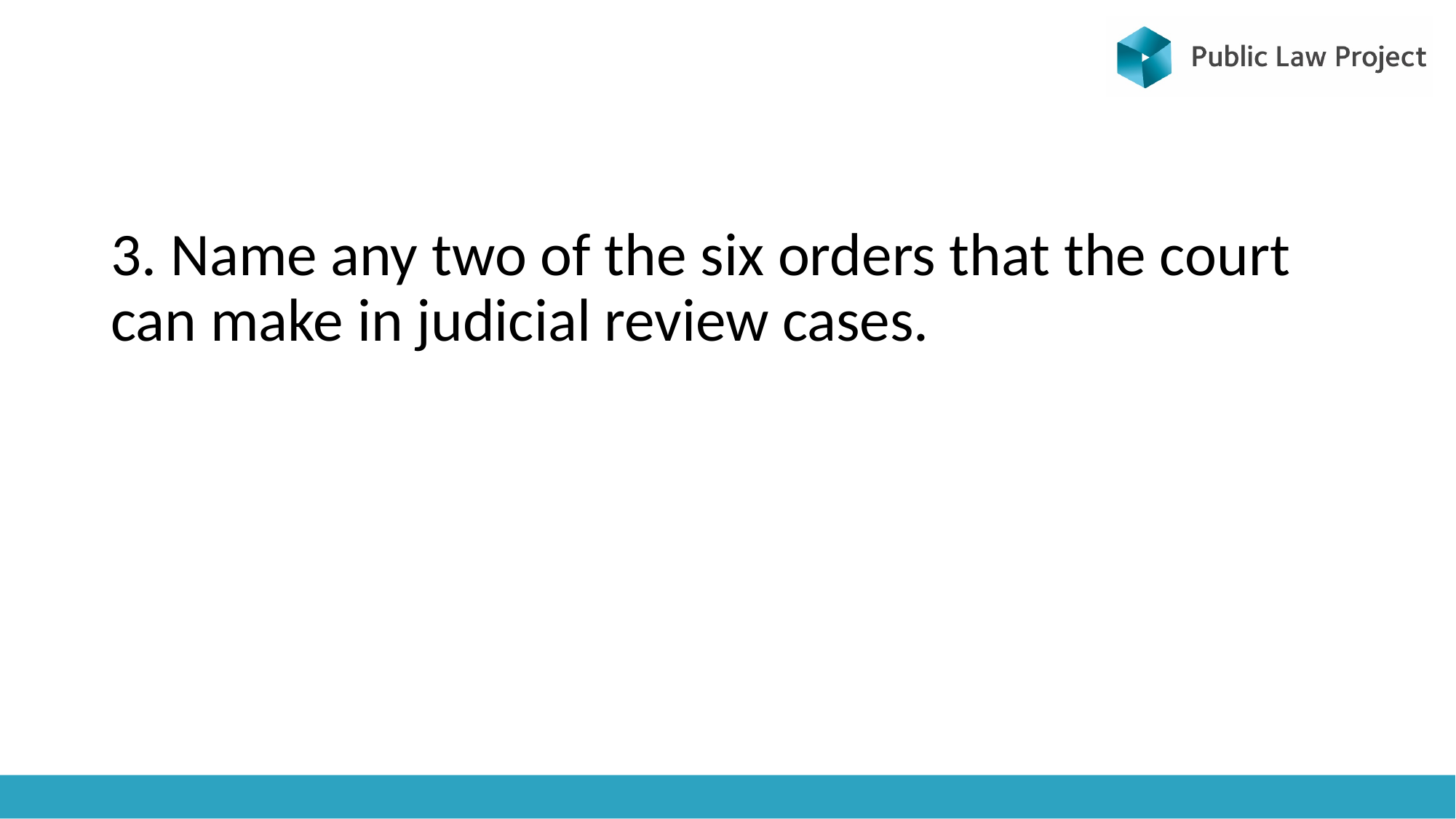

3. Name any two of the six orders that the court can make in judicial review cases.